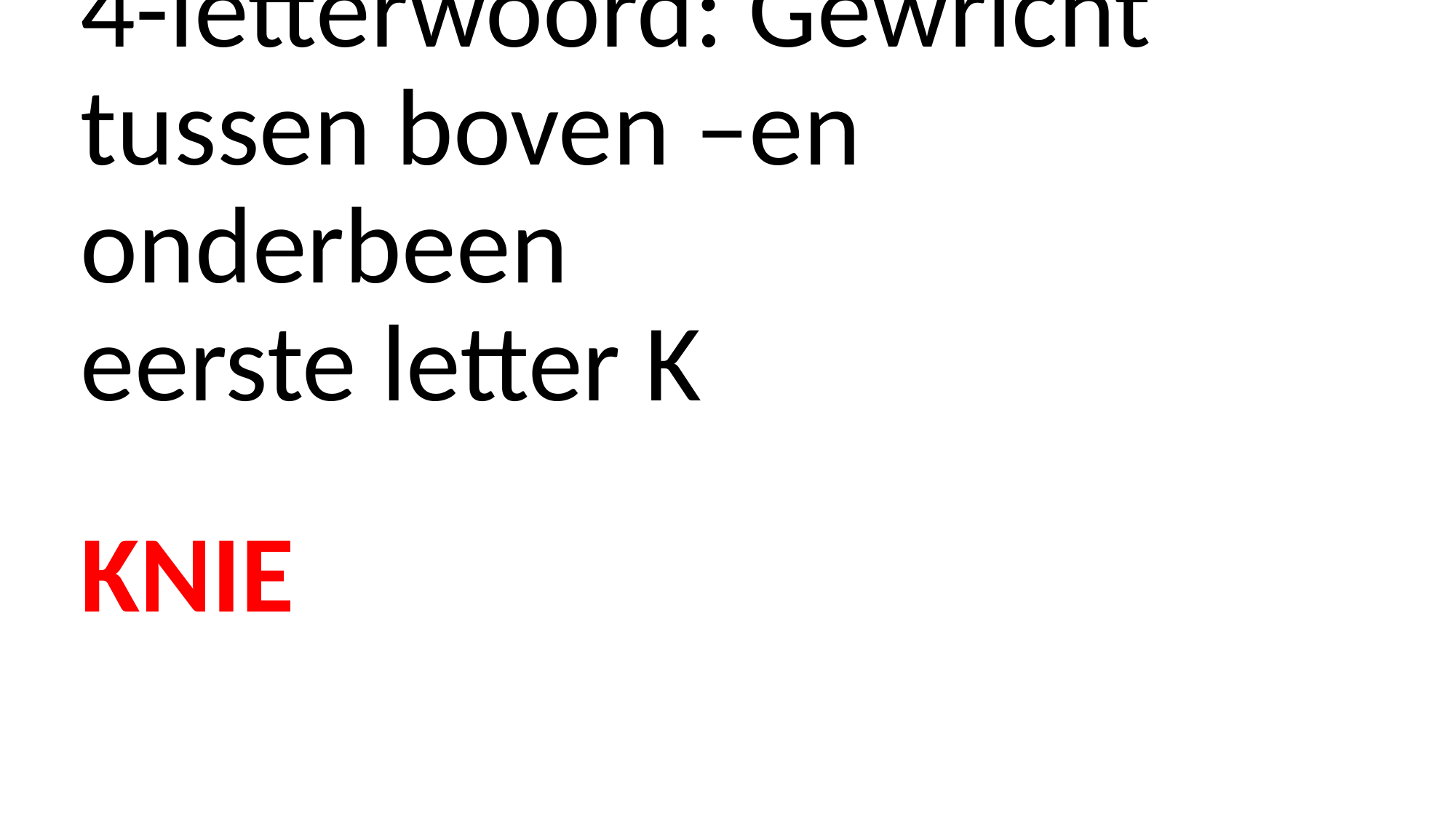

# 4-letterwoord: Gewricht tussen boven –en onderbeen eerste letter K
KNIE